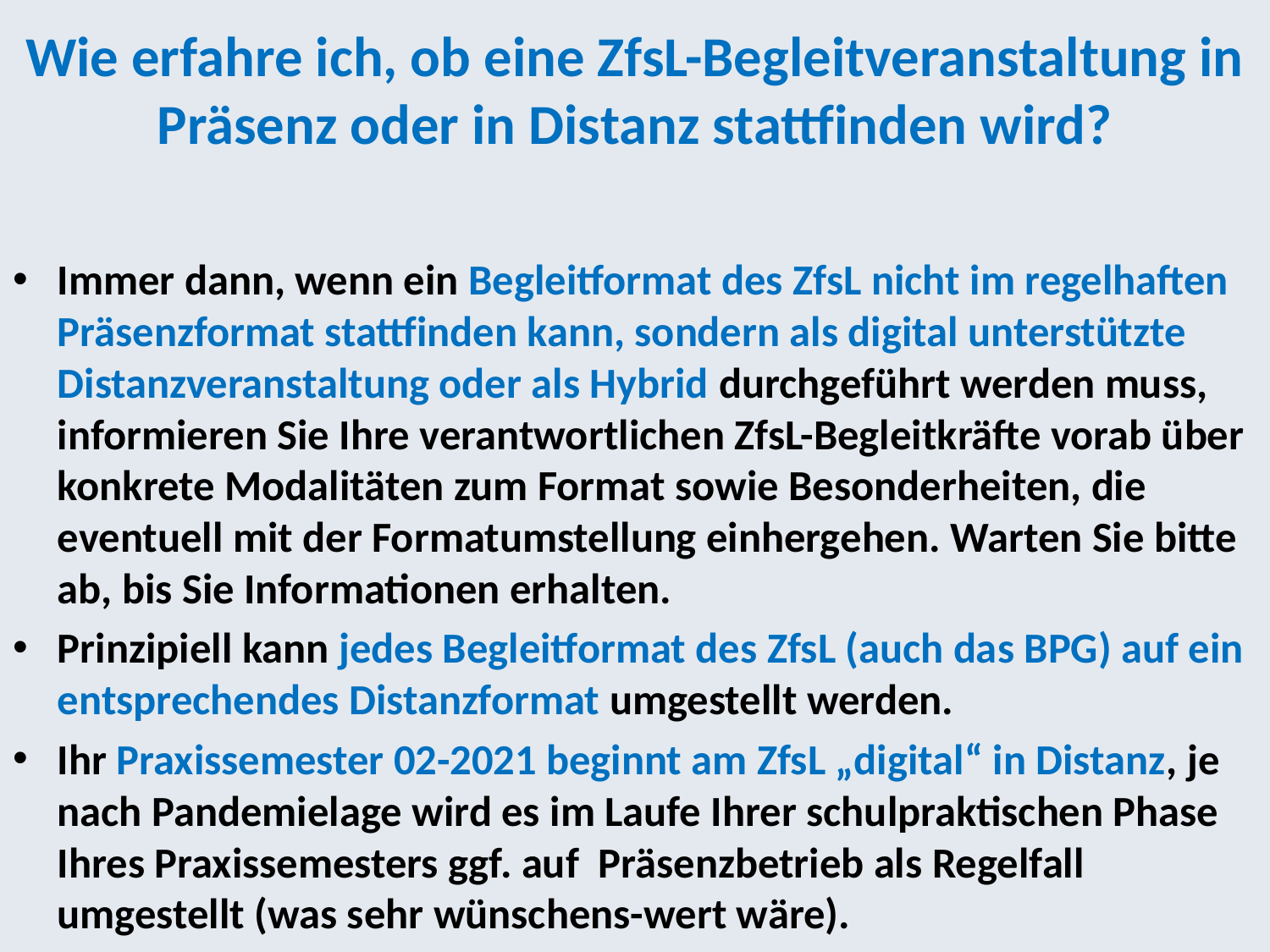

# Wie erfahre ich, ob eine ZfsL-Begleitveranstaltung in Präsenz oder in Distanz stattfinden wird?
Immer dann, wenn ein Begleitformat des ZfsL nicht im regelhaften Präsenzformat stattfinden kann, sondern als digital unterstützte Distanzveranstaltung oder als Hybrid durchgeführt werden muss, informieren Sie Ihre verantwortlichen ZfsL-Begleitkräfte vorab über konkrete Modalitäten zum Format sowie Besonderheiten, die eventuell mit der Formatumstellung einhergehen. Warten Sie bitte ab, bis Sie Informationen erhalten.
Prinzipiell kann jedes Begleitformat des ZfsL (auch das BPG) auf ein entsprechendes Distanzformat umgestellt werden.
Ihr Praxissemester 02-2021 beginnt am ZfsL „digital“ in Distanz, je nach Pandemielage wird es im Laufe Ihrer schulpraktischen Phase Ihres Praxissemesters ggf. auf  Präsenzbetrieb als Regelfall umgestellt (was sehr wünschens-wert wäre).